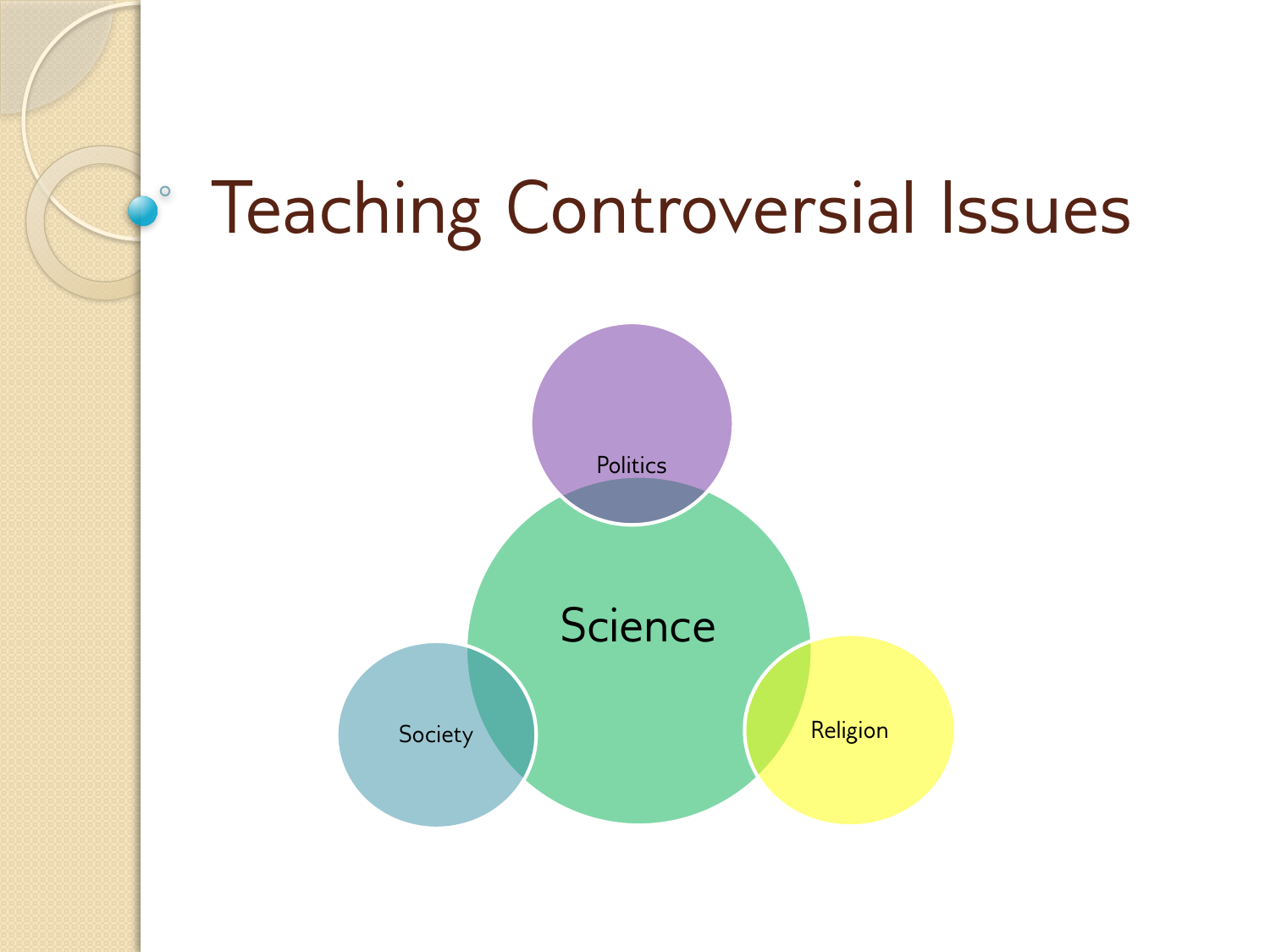

# Teaching Controversial Issues

Science
Religion
Politics
Society